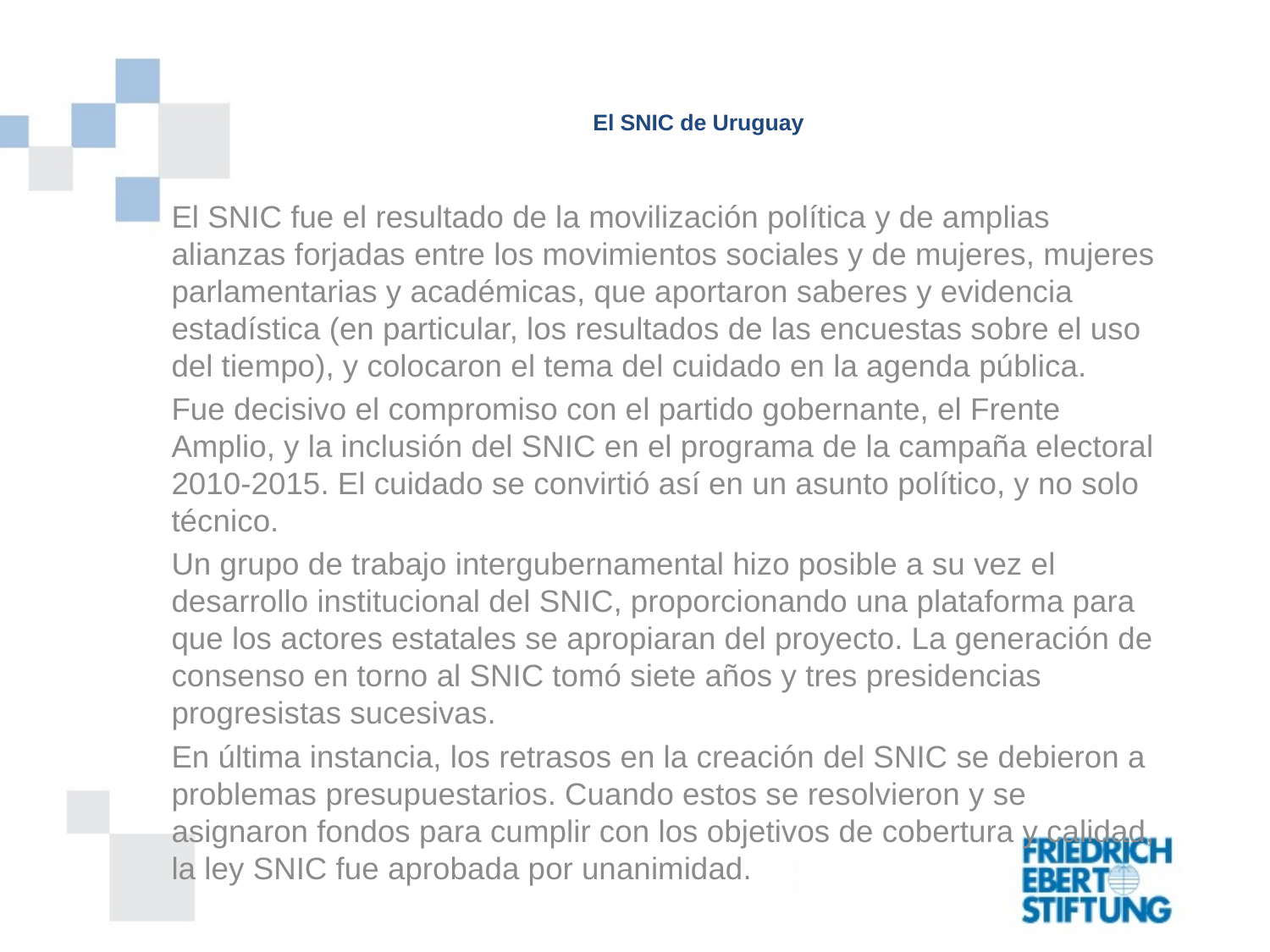

# El SNIC de Uruguay
El SNIC fue el resultado de la movilización política y de amplias alianzas forjadas entre los movimientos sociales y de mujeres, mujeres parlamentarias y académicas, que aportaron saberes y evidencia estadística (en particular, los resultados de las encuestas sobre el uso del tiempo), y colocaron el tema del cuidado en la agenda pública.
Fue decisivo el compromiso con el partido gobernante, el Frente Amplio, y la inclusión del SNIC en el programa de la campaña electoral 2010-2015. El cuidado se convirtió así en un asunto político, y no solo técnico.
Un grupo de trabajo intergubernamental hizo posible a su vez el desarrollo institucional del SNIC, proporcionando una plataforma para que los actores estatales se apropiaran del proyecto. La generación de consenso en torno al SNIC tomó siete años y tres presidencias progresistas sucesivas.
En última instancia, los retrasos en la creación del SNIC se debieron a problemas presupuestarios. Cuando estos se resolvieron y se asignaron fondos para cumplir con los objetivos de cobertura y calidad, la ley SNIC fue aprobada por unanimidad.